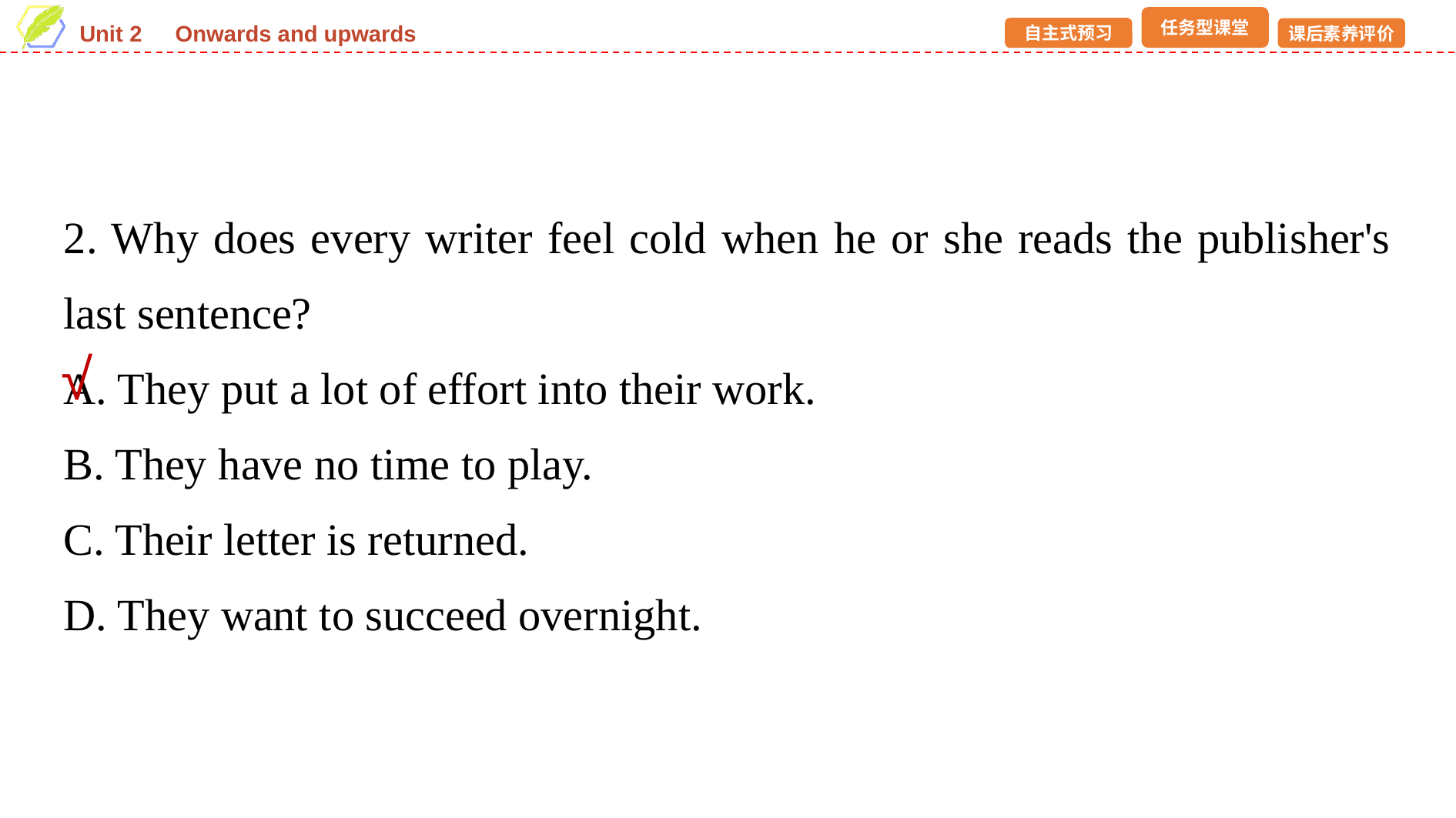

2. Why does every writer feel cold when he or she reads the publisher's last sentence?
A. They put a lot of effort into their work.
B. They have no time to play.
C. Their letter is returned.
D. They want to succeed overnight.
√